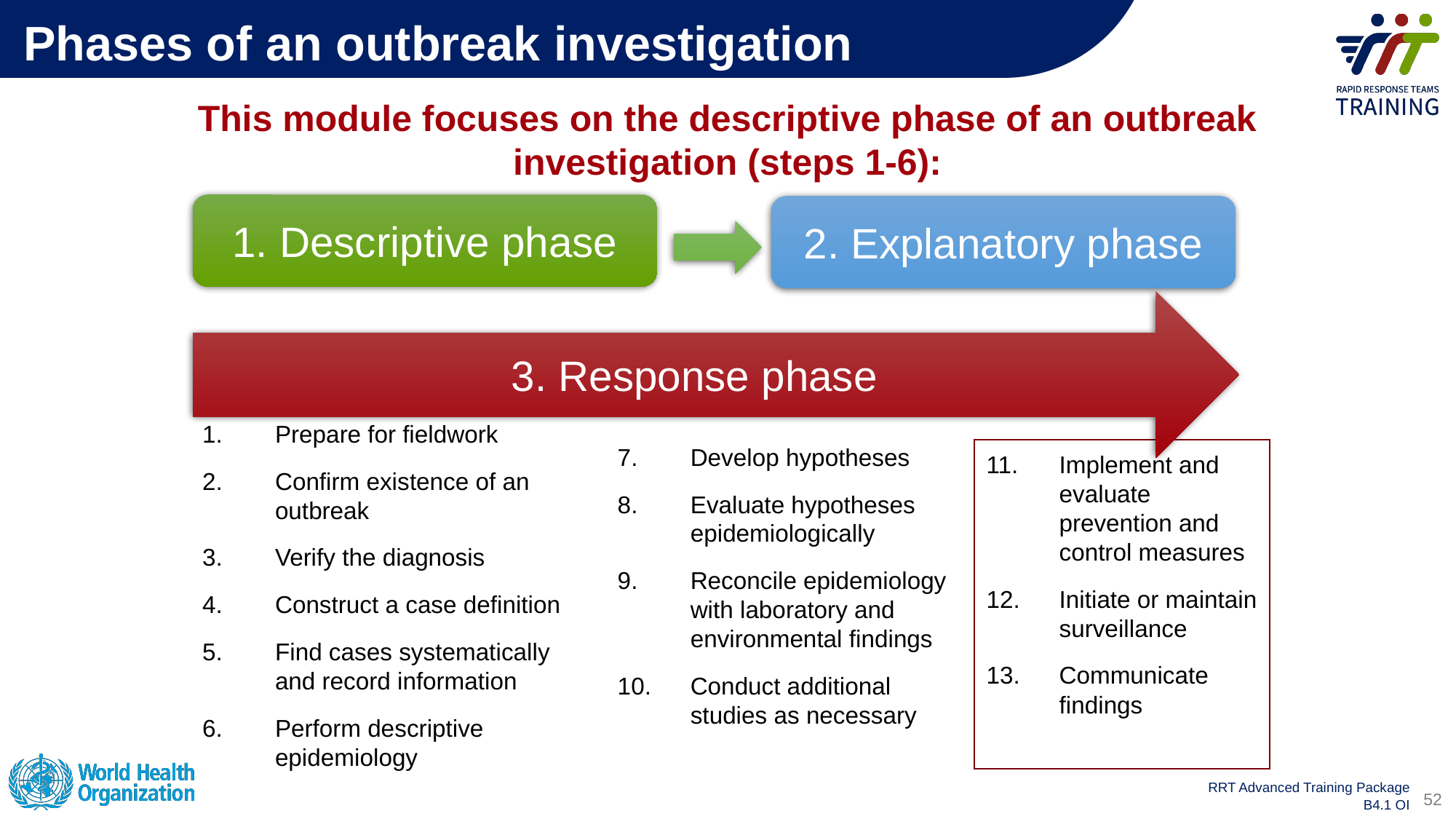

Phases of an outbreak investigation
This module focuses on the descriptive phase of an outbreak investigation (steps 1-6):

1. Descriptive phase

2. Explanatory phase

3. Response phase
Prepare for fieldwork
Confirm existence of an outbreak
Verify the diagnosis
Construct a case definition
Find cases systematically and record information
Perform descriptive epidemiology
Develop hypotheses
Evaluate hypotheses epidemiologically
Reconcile epidemiology with laboratory and environmental findings
Conduct additional studies as necessary

Implement and evaluate prevention and control measures
Initiate or maintain surveillance
Communicate findings